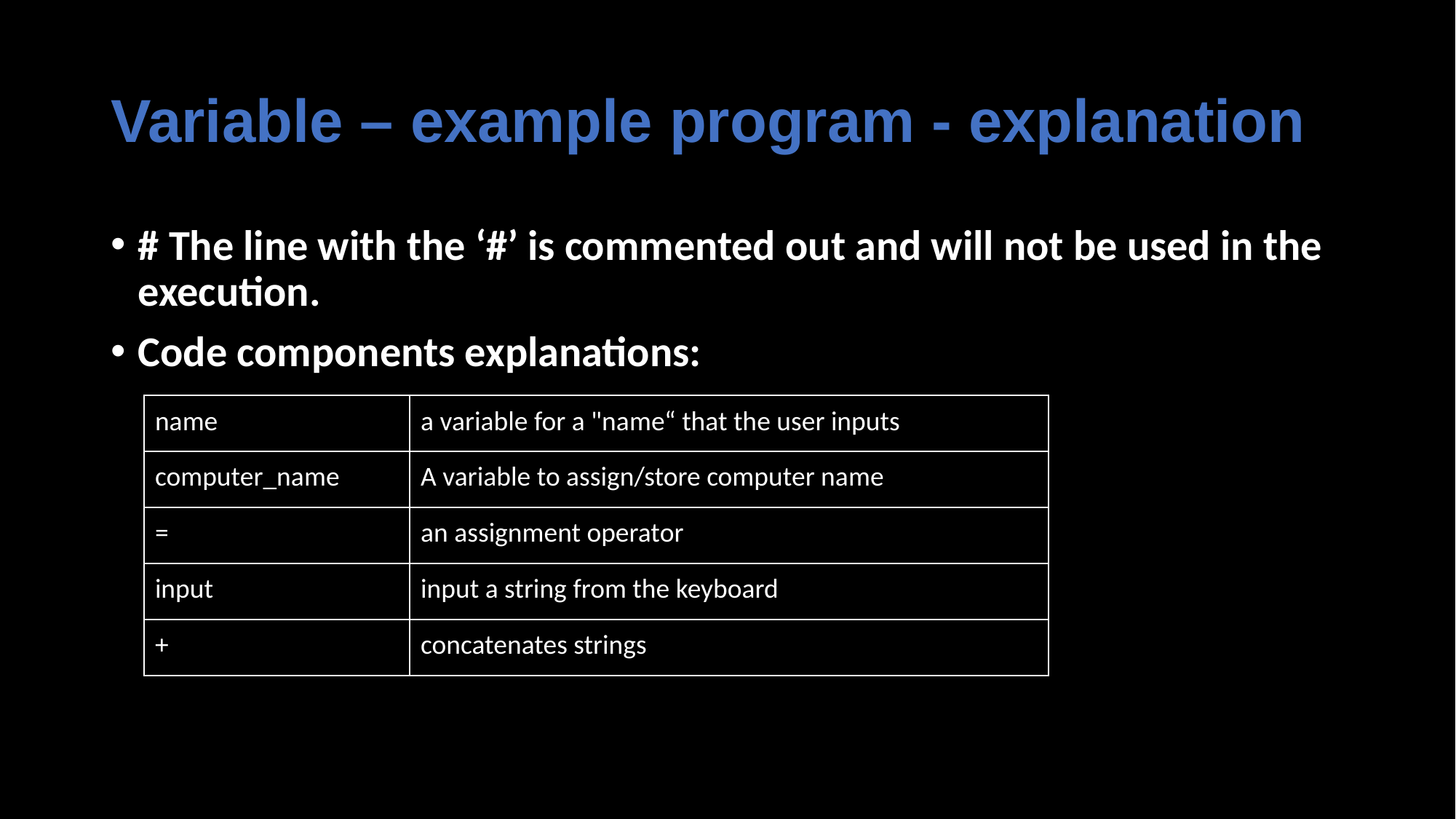

# Variable – example program - explanation
# The line with the ‘#’ is commented out and will not be used in the execution.
Code components explanations:

| name | a variable for a "name“ that the user inputs |
| --- | --- |
| computer\_name | A variable to assign/store computer name |
| = | an assignment operator |
| input | input a string from the keyboard |
| + | concatenates strings |